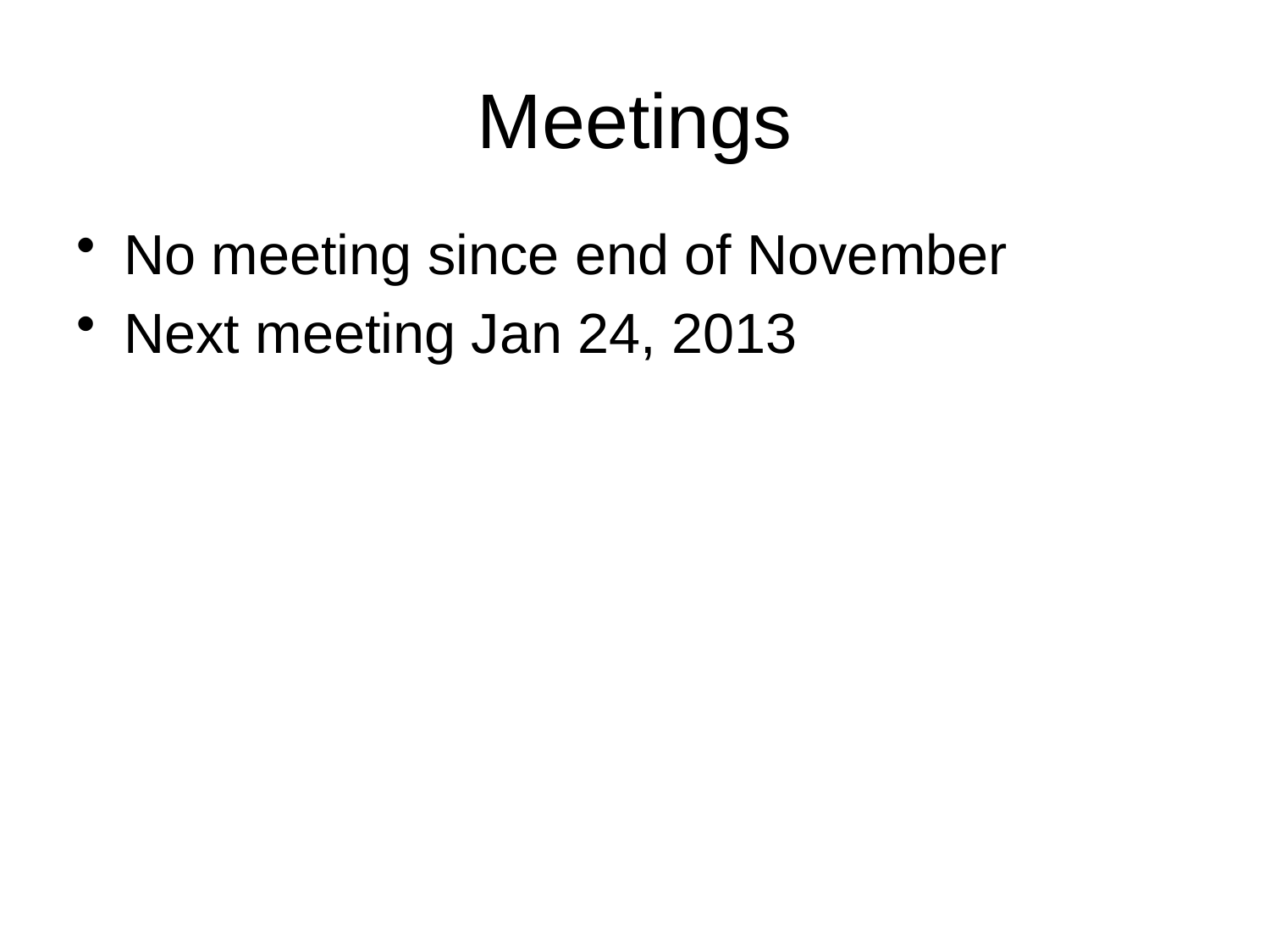

# Meetings
No meeting since end of November
Next meeting Jan 24, 2013